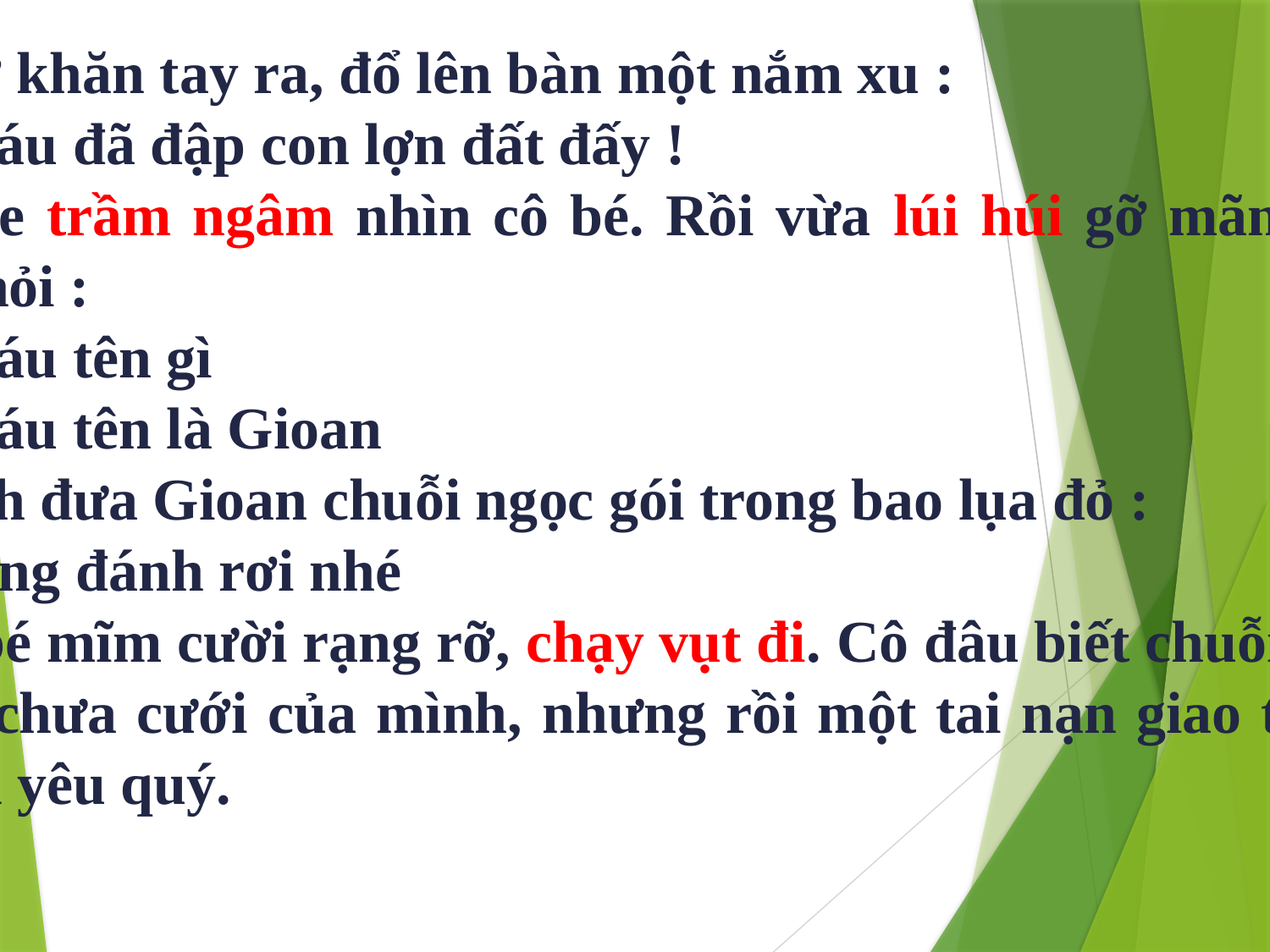

Cô bé mở khăn tay ra, đổ lên bàn một nắm xu :
	- Cháu đã đập con lợn đất đấy !
	- Pi-e trầm ngâm nhìn cô bé. Rồi vừa lúi húi gỡ mãnh giấy ghi giá tiền, anh vừa hỏi :
	- Cháu tên gì
	- Cháu tên là Gioan
	- Anh đưa Gioan chuỗi ngọc gói trong bao lụa đỏ :
	- Đừng đánh rơi nhé
	Cô bé mĩm cười rạng rỡ, chạy vụt đi. Cô đâu biết chuỗi ngọc này Pi-e dành tặng vợ chưa cưới của mình, nhưng rồi một tai nạn giao thông đã cướp mất người anh yêu quý.